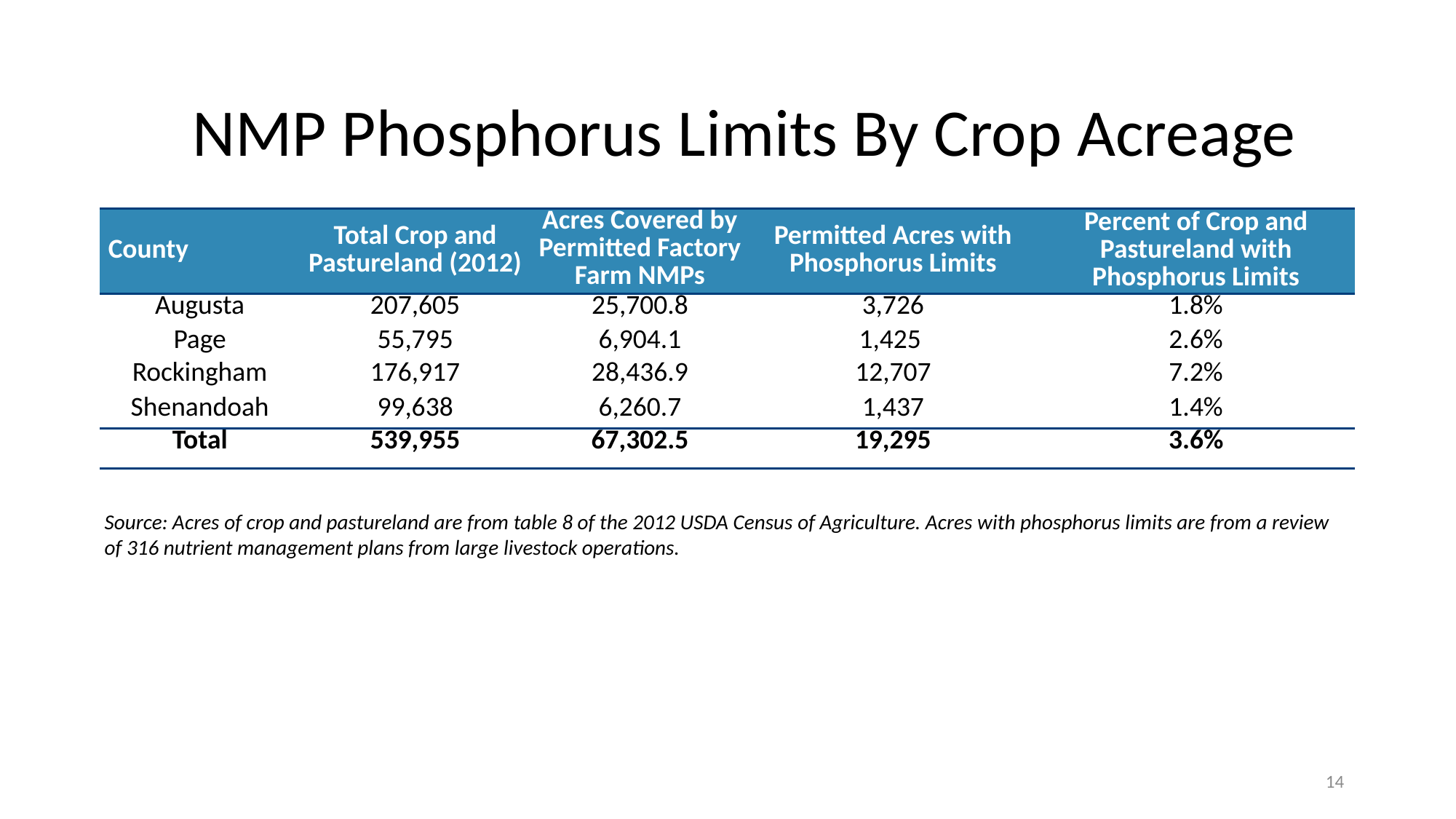

NMP Phosphorus Limits By Crop Acreage
| County | Total Crop and Pastureland (2012) | Acres Covered by Permitted Factory Farm NMPs | Permitted Acres with Phosphorus Limits | Percent of Crop and Pastureland with Phosphorus Limits |
| --- | --- | --- | --- | --- |
| Augusta | 207,605 | 25,700.8 | 3,726 | 1.8% |
| Page | 55,795 | 6,904.1 | 1,425 | 2.6% |
| Rockingham | 176,917 | 28,436.9 | 12,707 | 7.2% |
| Shenandoah | 99,638 | 6,260.7 | 1,437 | 1.4% |
| Total | 539,955 | 67,302.5 | 19,295 | 3.6% |
Source: Acres of crop and pastureland are from table 8 of the 2012 USDA Census of Agriculture. Acres with phosphorus limits are from a review of 316 nutrient management plans from large livestock operations.
14